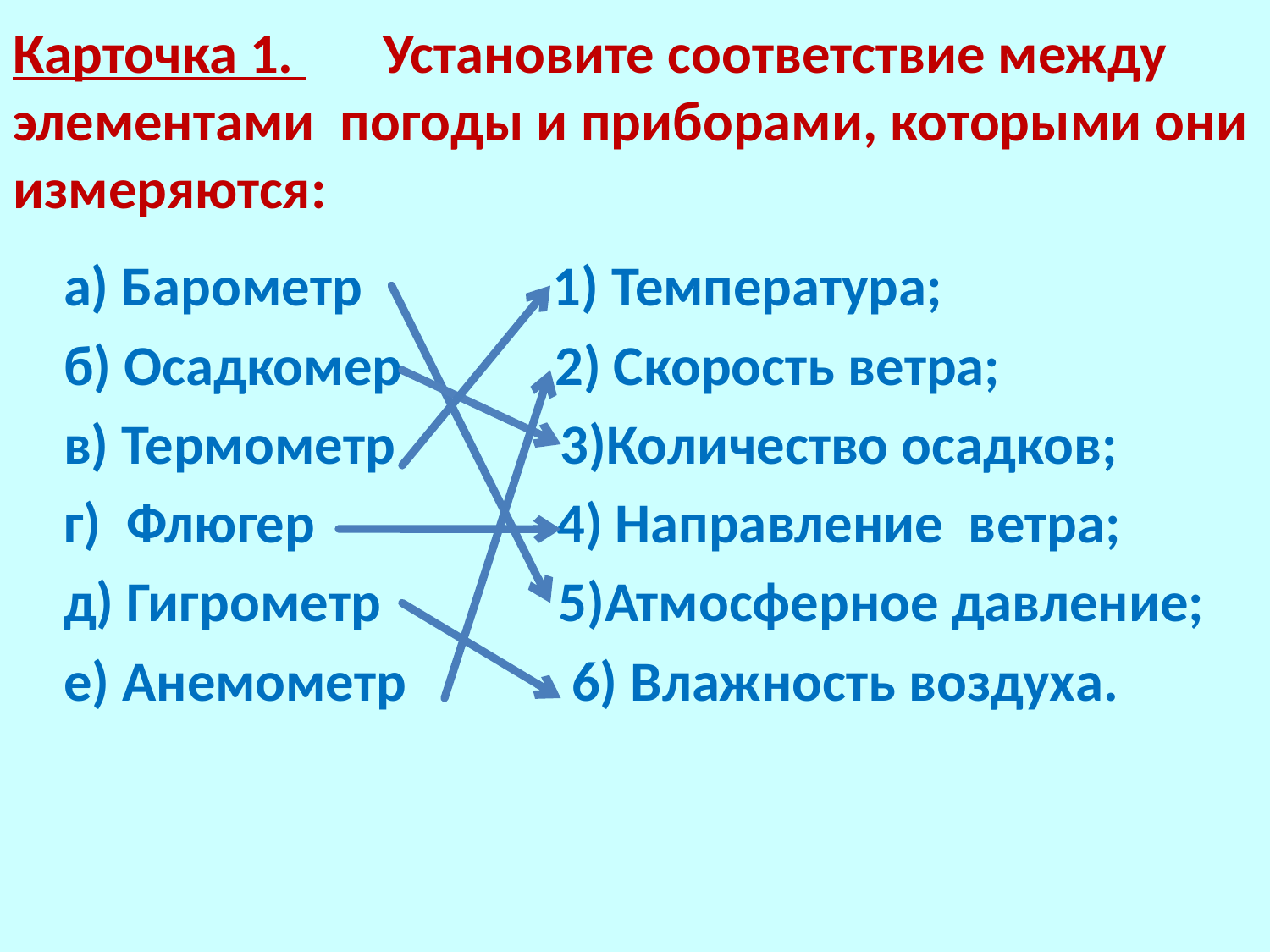

# Карточка 1.       Установите соответствие между элементами  погоды и приборами, которыми они измеряются:
    а) Барометр               1) Температура;
    б) Осадкомер            2) Скорость ветра;
    в) Термометр             3)Количество осадков;
    г)  Флюгер                   4) Направление  ветра;
    д) Гигрометр              5)Атмосферное давление;
    е) Анемометр             6) Влажность воздуха.